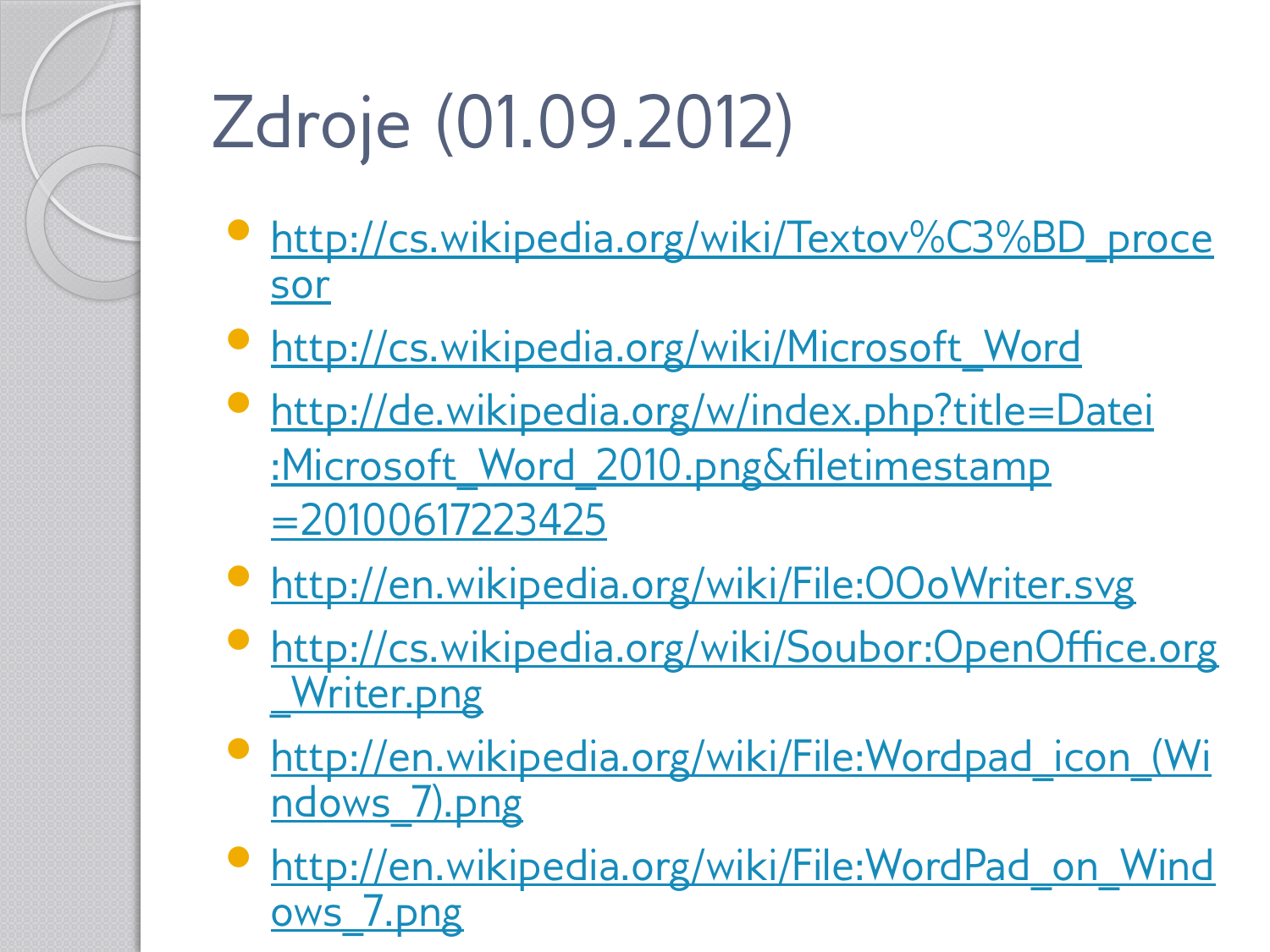

# Zdroje (01.09.2012)
http://cs.wikipedia.org/wiki/Textov%C3%BD_procesor
http://cs.wikipedia.org/wiki/Microsoft_Word
http://de.wikipedia.org/w/index.php?title=Datei:Microsoft_Word_2010.png&filetimestamp=20100617223425
http://en.wikipedia.org/wiki/File:OOoWriter.svg
http://cs.wikipedia.org/wiki/Soubor:OpenOffice.org_Writer.png
http://en.wikipedia.org/wiki/File:Wordpad_icon_(Windows_7).png
http://en.wikipedia.org/wiki/File:WordPad_on_Windows_7.png
Zdroje obrázků: MS Office Klipart a vlastní tvorba